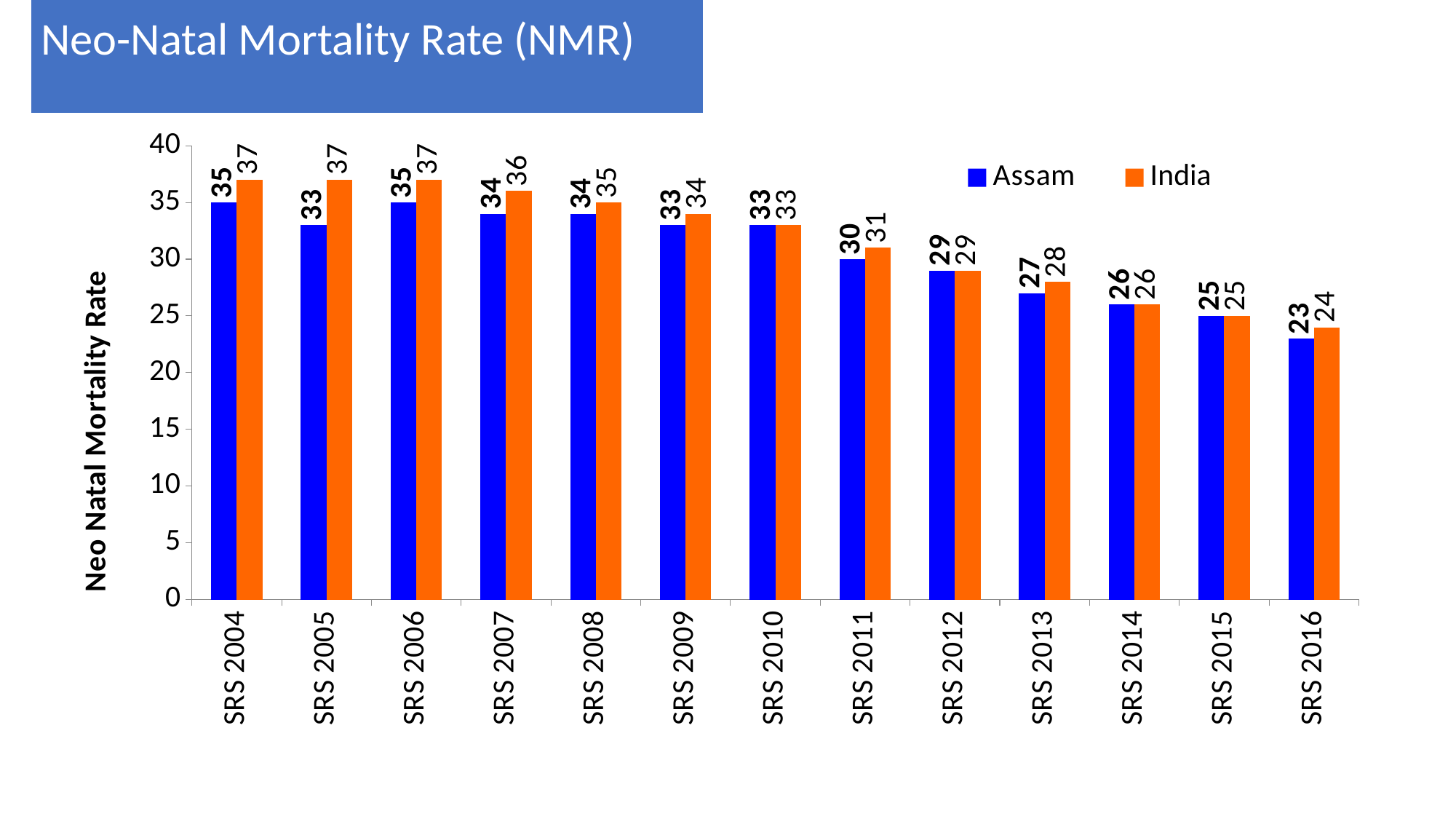

# Neo-Natal Mortality Rate (NMR)

### Chart

| Category | Assam | India |
|---|---|---|
| SRS 2004 | 35.0 | 37.0 |
| SRS 2005 | 33.0 | 37.0 |
| SRS 2006 | 35.0 | 37.0 |
| SRS 2007 | 34.0 | 36.0 |
| SRS 2008 | 34.0 | 35.0 |
| SRS 2009 | 33.0 | 34.0 |
| SRS 2010 | 33.0 | 33.0 |
| SRS 2011 | 30.0 | 31.0 |
| SRS 2012 | 29.0 | 29.0 |
| SRS 2013 | 27.0 | 28.0 |
| SRS 2014 | 26.0 | 26.0 |
| SRS 2015 | 25.0 | 25.0 |
| SRS 2016 | 23.0 | 24.0 |